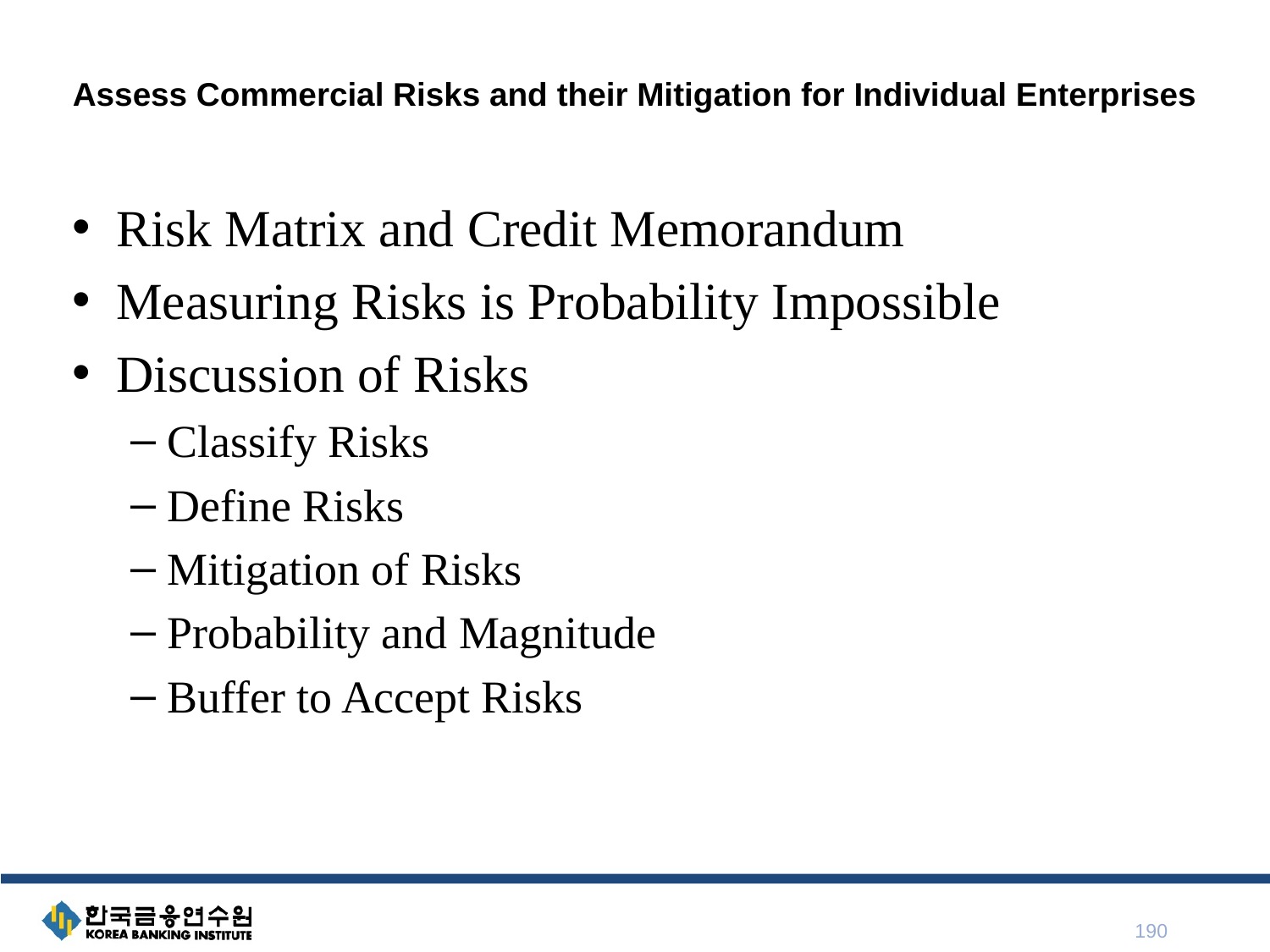

# Assess Commercial Risks and their Mitigation for Individual Enterprises
Risk Matrix and Credit Memorandum
Measuring Risks is Probability Impossible
Discussion of Risks
Classify Risks
Define Risks
Mitigation of Risks
Probability and Magnitude
Buffer to Accept Risks
190